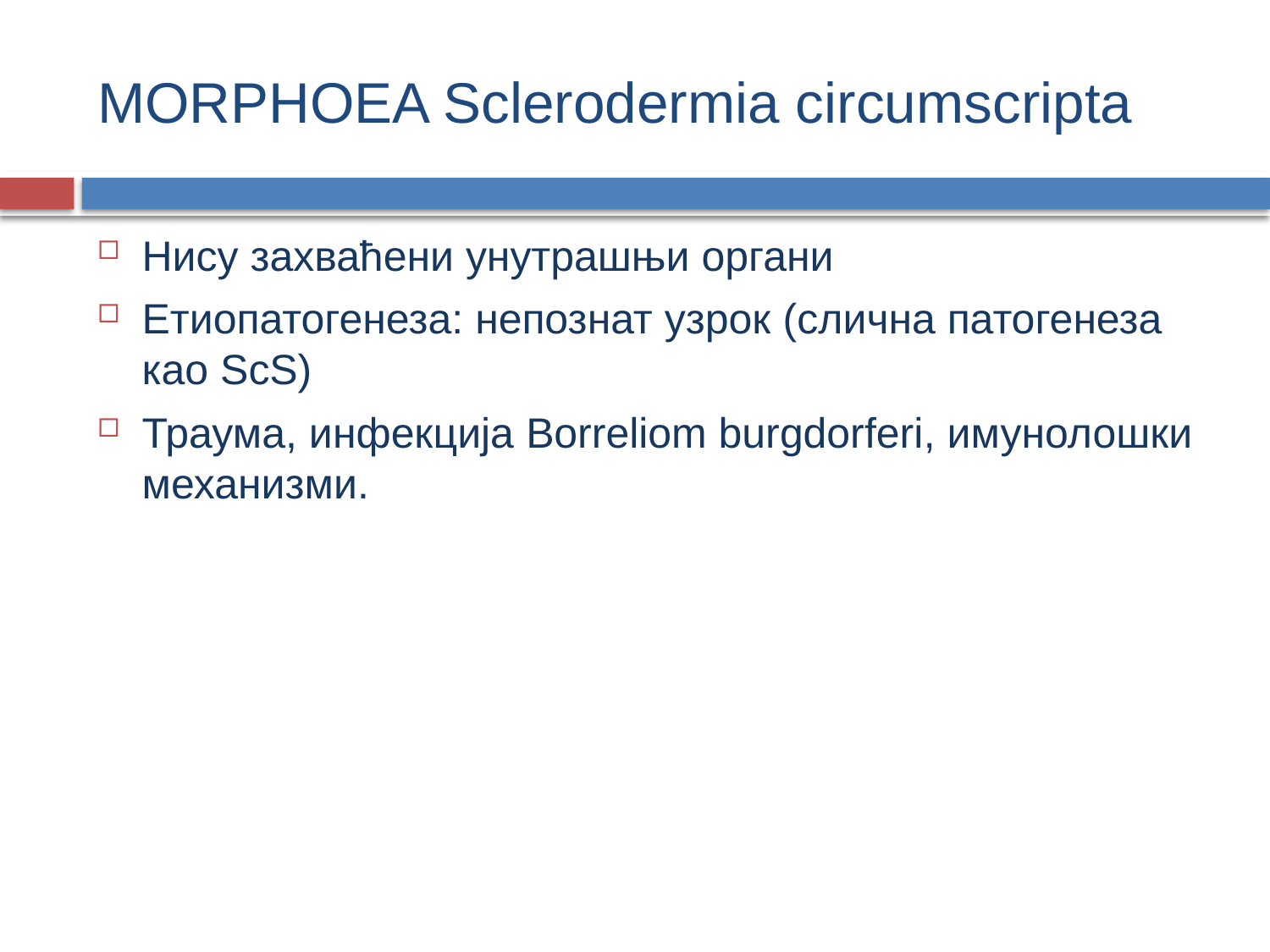

# MORPHOEA Sclerodermia circumscripta
Нису захваћени унутрашњи органи
Етиопатогенеза: непознат узрок (слична патогенеза као ScS)
Траума, инфекција Borreliom burgdorferi, имунолошки механизми.